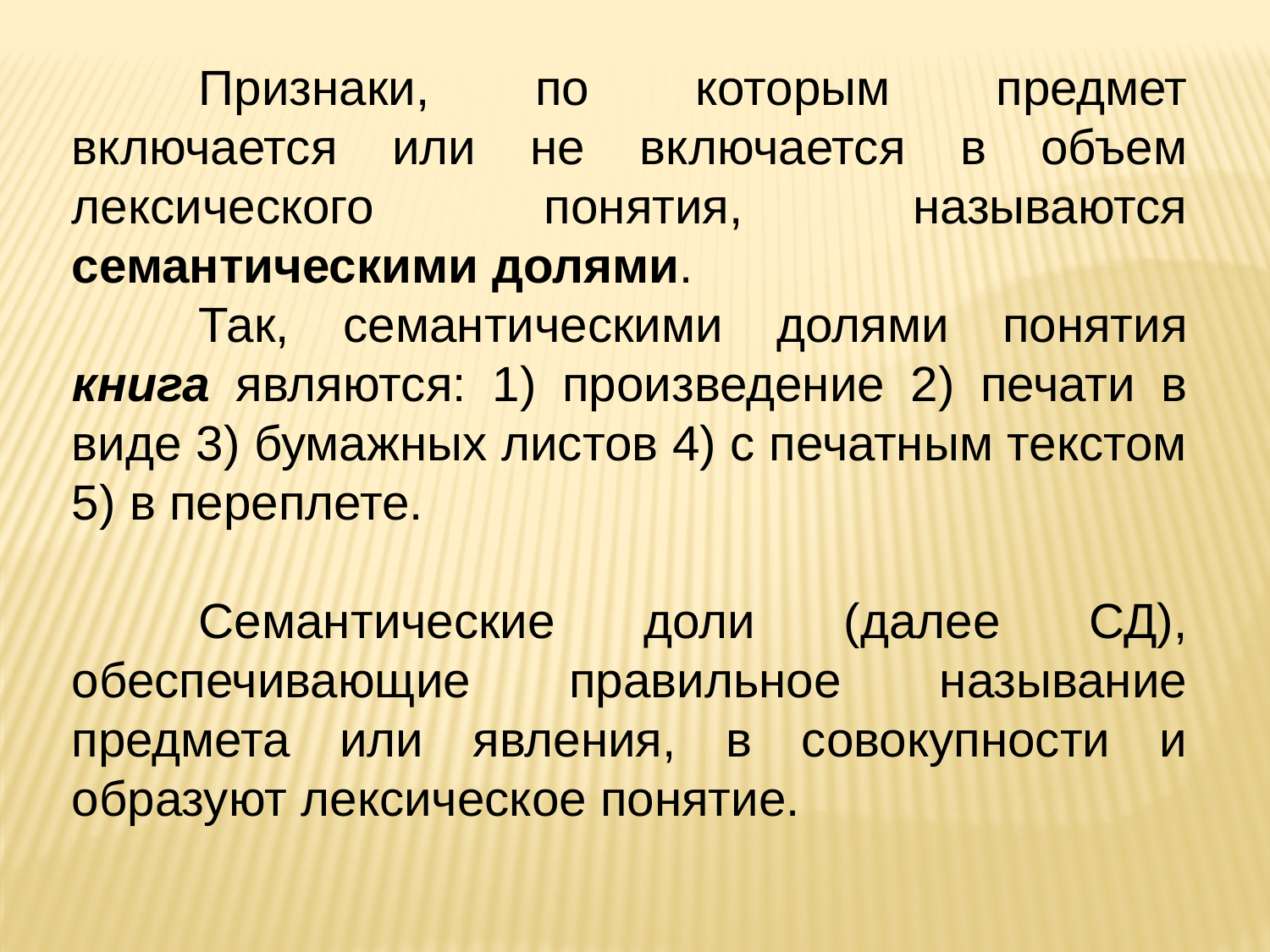

Признаки, по которым предмет включается или не включается в объем лексического понятия, называются семантическими долями.
	Так, семантическими долями понятия книга являются: 1) произведение 2) печати в виде 3) бумажных листов 4) с печатным текстом 5) в переплете.

	Семантические доли (далее СД), обеспечивающие правильное называние предмета или явления, в совокупности и образуют лексическое понятие.